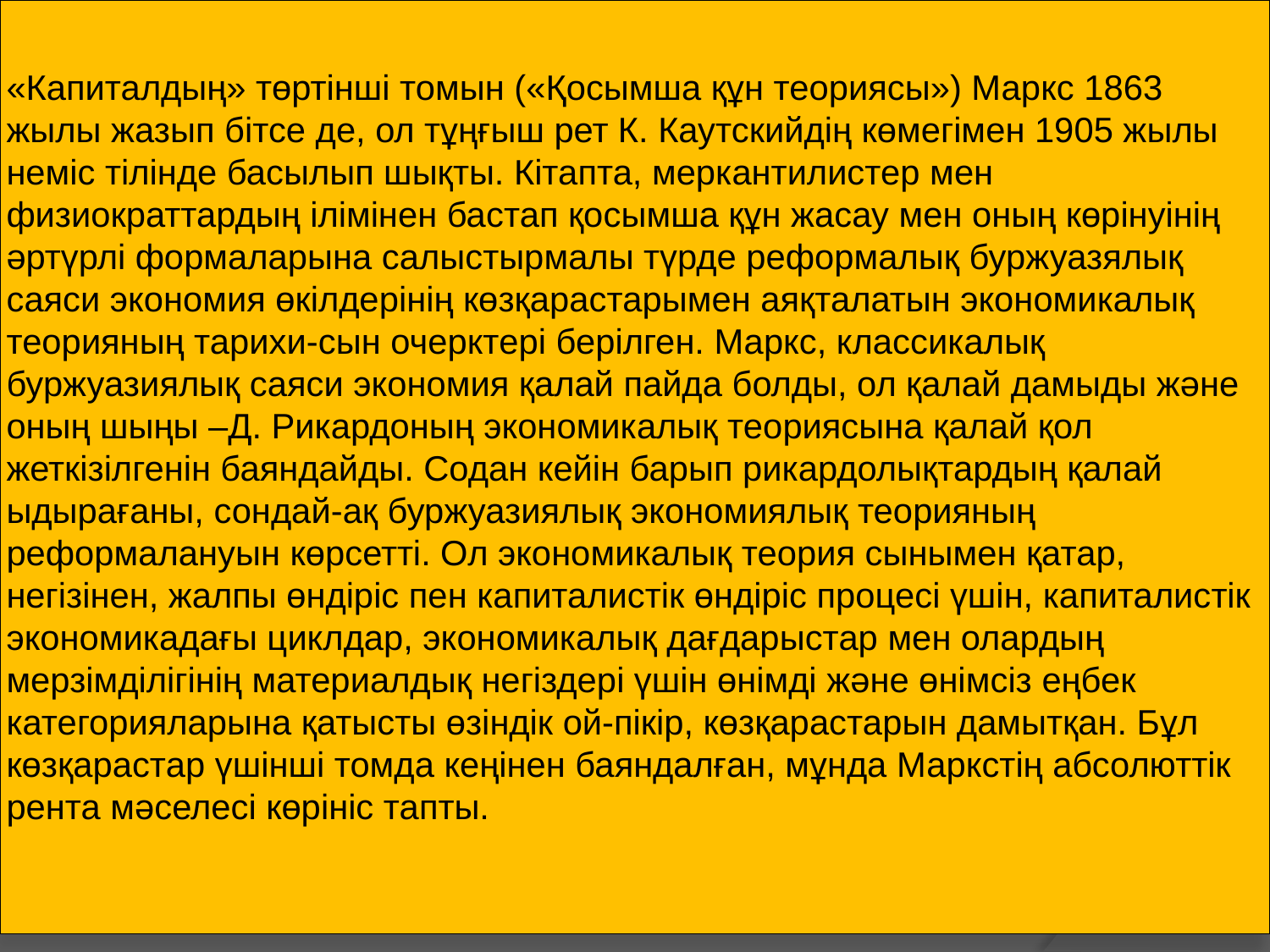

# «Капиталдың» төртінші томын («Қосымша құн теориясы») Маркс 1863 жылы жазып бітсе де, ол тұңғыш рет К. Каутскийдің көмегімен 1905 жылы неміс тілінде басылып шықты. Кітапта, меркантилистер мен физиократтардың ілімінен бастап қосымша құн жасау мен оның көрінуінің әртүрлі формаларына салыстырмалы түрде реформалық буржуазялық саяси экономия өкілдерінің көзқарастарымен аяқталатын экономикалық теорияның тарихи-сын очерктері берілген. Маркс, классикалық буржуазиялық саяси экономия қалай пайда болды, ол қалай дамыды және оның шыңы –Д. Рикардоның экономикалық теориясына қалай қол жеткізілгенін баяндайды. Содан кейін барып рикардолықтардың қалай ыдырағаны, сондай-ақ буржуазиялық экономиялық теорияның реформалануын көрсетті. Ол экономикалық теория сынымен қатар, негізінен, жалпы өндіріс пен капиталистік өндіріс процесі үшін, капиталистік экономикадағы циклдар, экономикалық дағдарыстар мен олардың мерзімділігінің материалдық негіздері үшін өнімді және өнімсіз еңбек категорияларына қатысты өзіндік ой-пікір, көзқарастарын дамытқан. Бұл көзқарастар үшінші томда кеңінен баяндалған, мұнда Маркстің абсолюттік рента мәселесі көрініс тапты.